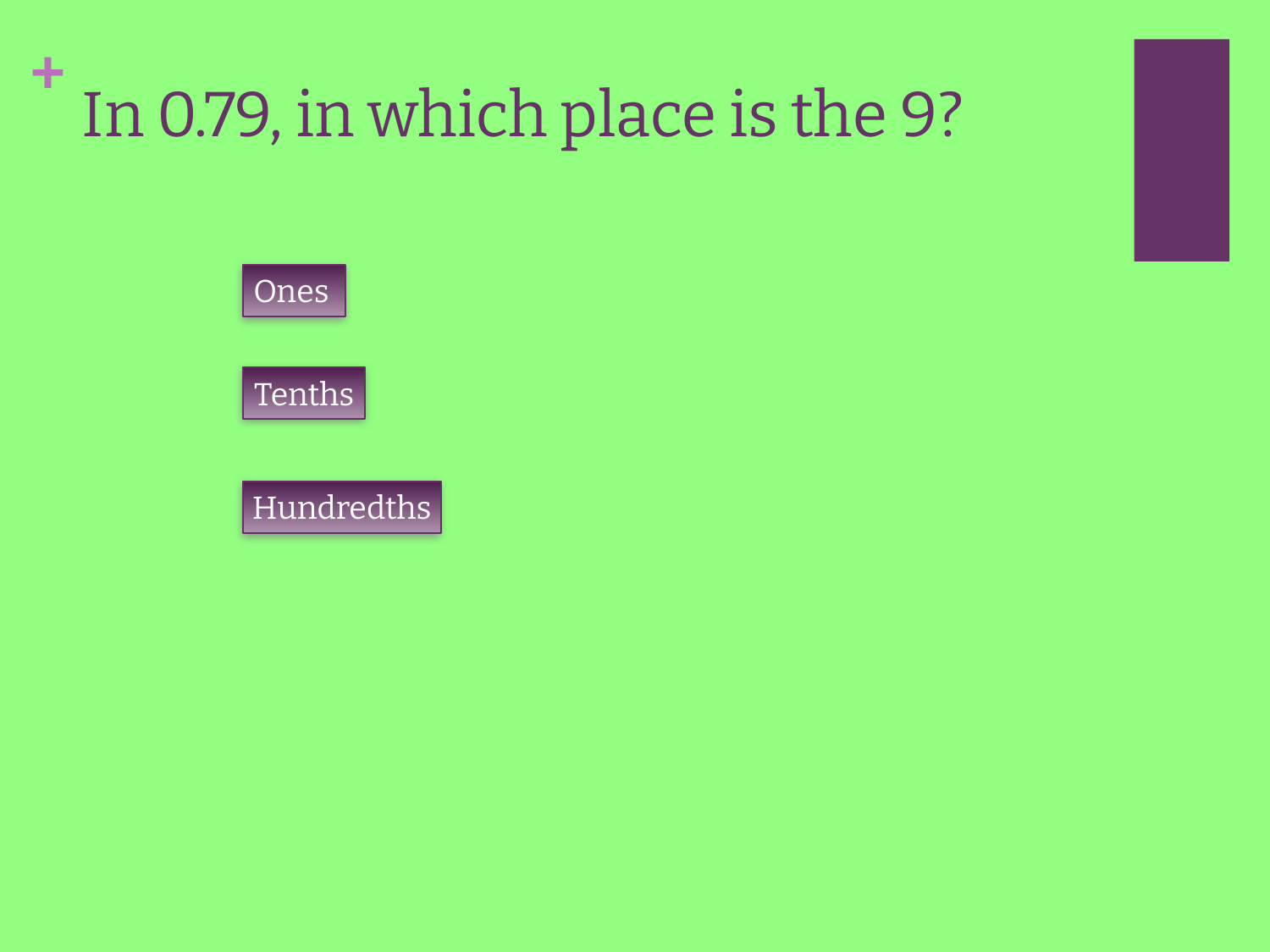

# In 0.79, in which place is the 9?

Ones

Tenths

Hundredths